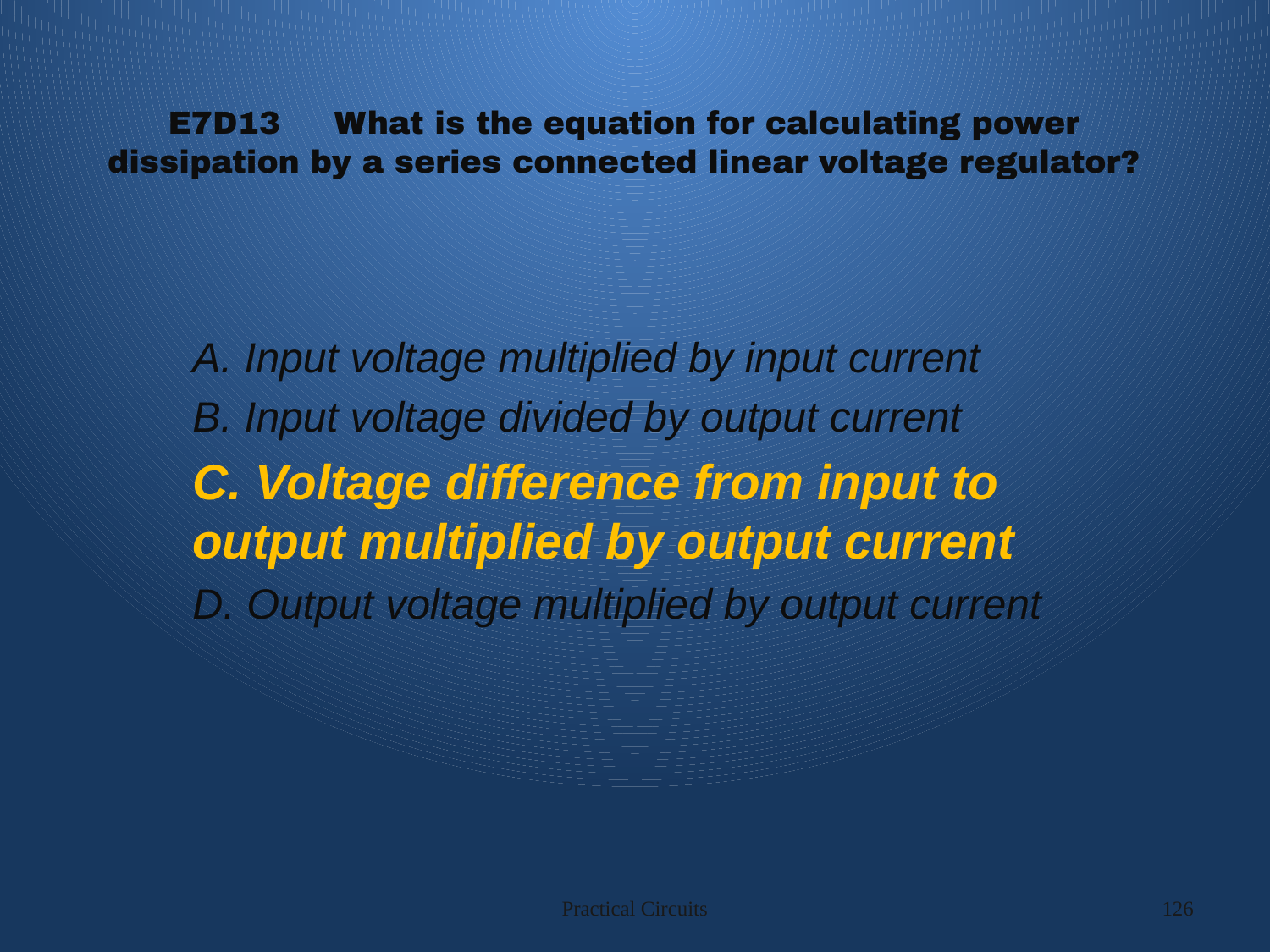

# E7D13     What is the equation for calculating power dissipation by a series connected linear voltage regulator?

A. Input voltage multiplied by input current
B. Input voltage divided by output current
C. Voltage difference from input to output multiplied by output current
D. Output voltage multiplied by output current
Practical Circuits
126